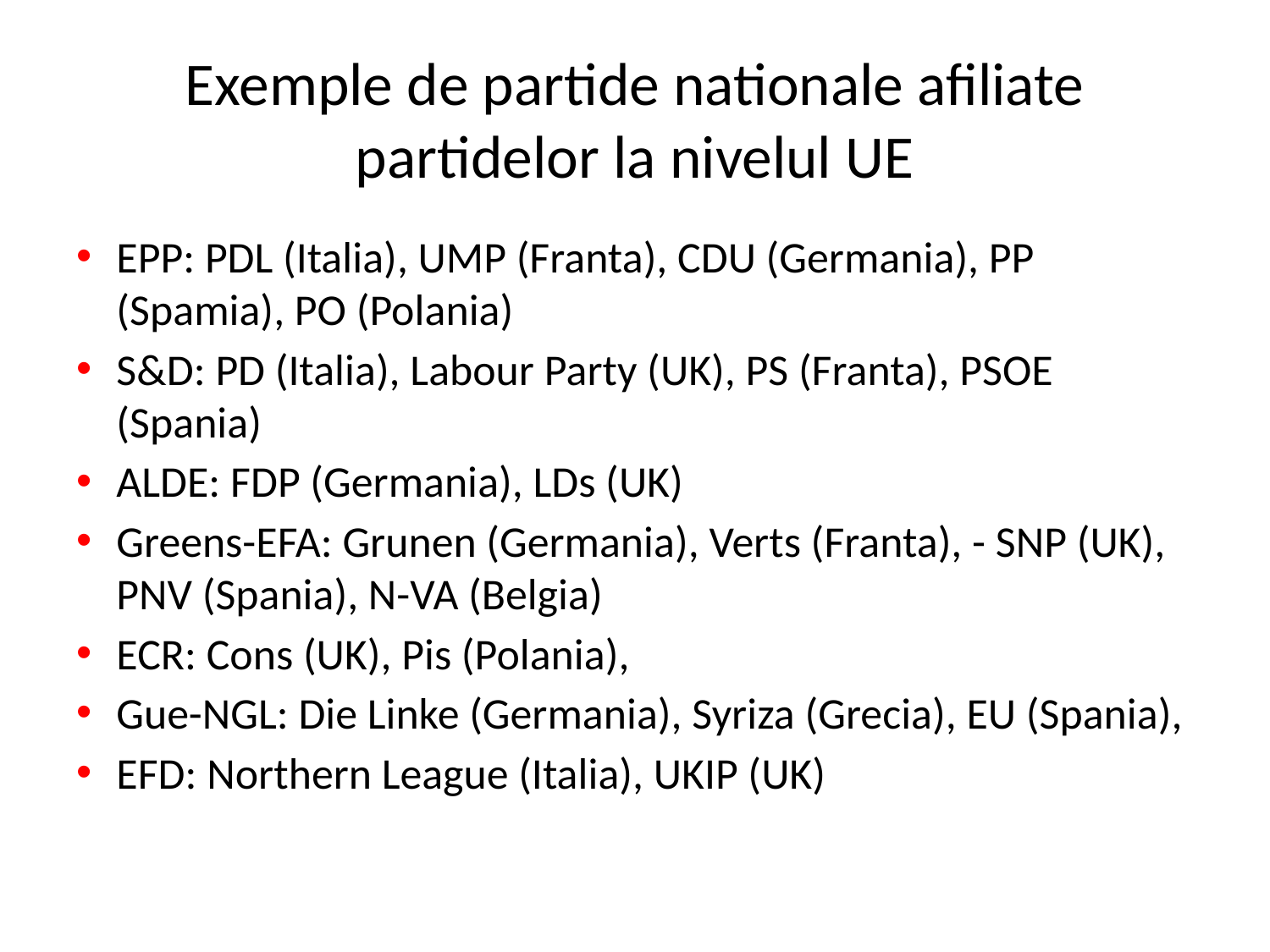

# Exemple de partide nationale afiliate partidelor la nivelul UE
EPP: PDL (Italia), UMP (Franta), CDU (Germania), PP (Spamia), PO (Polania)
S&D: PD (Italia), Labour Party (UK), PS (Franta), PSOE (Spania)
ALDE: FDP (Germania), LDs (UK)
Greens-EFA: Grunen (Germania), Verts (Franta), - SNP (UK), PNV (Spania), N-VA (Belgia)
ECR: Cons (UK), Pis (Polania),
Gue-NGL: Die Linke (Germania), Syriza (Grecia), EU (Spania),
EFD: Northern League (Italia), UKIP (UK)